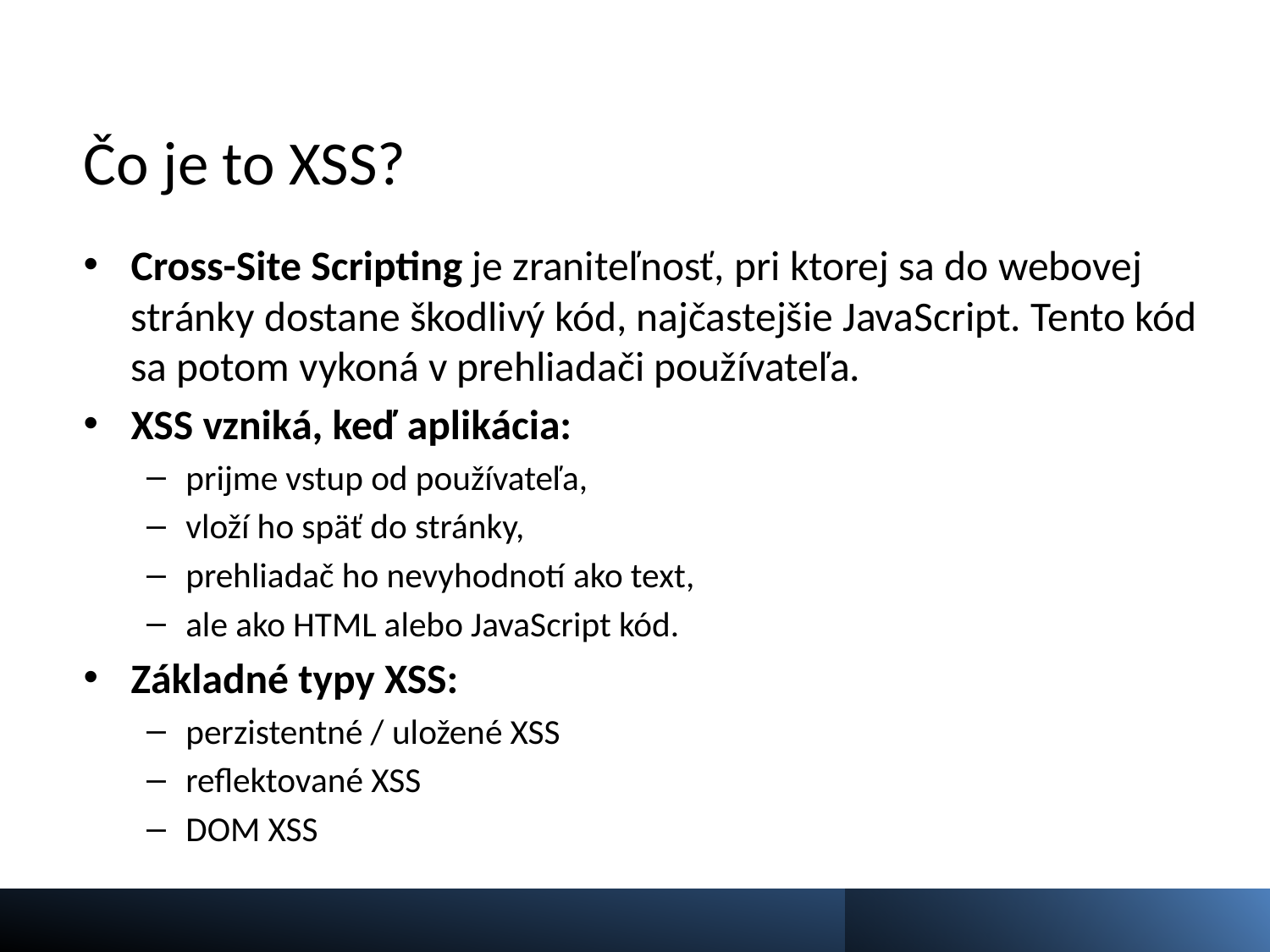

# Čo je to XSS?
Cross-Site Scripting je zraniteľnosť, pri ktorej sa do webovej stránky dostane škodlivý kód, najčastejšie JavaScript. Tento kód sa potom vykoná v prehliadači používateľa.
XSS vzniká, keď aplikácia:
prijme vstup od používateľa,
vloží ho späť do stránky,
prehliadač ho nevyhodnotí ako text,
ale ako HTML alebo JavaScript kód.
Základné typy XSS:
perzistentné / uložené XSS
reflektované XSS
DOM XSS